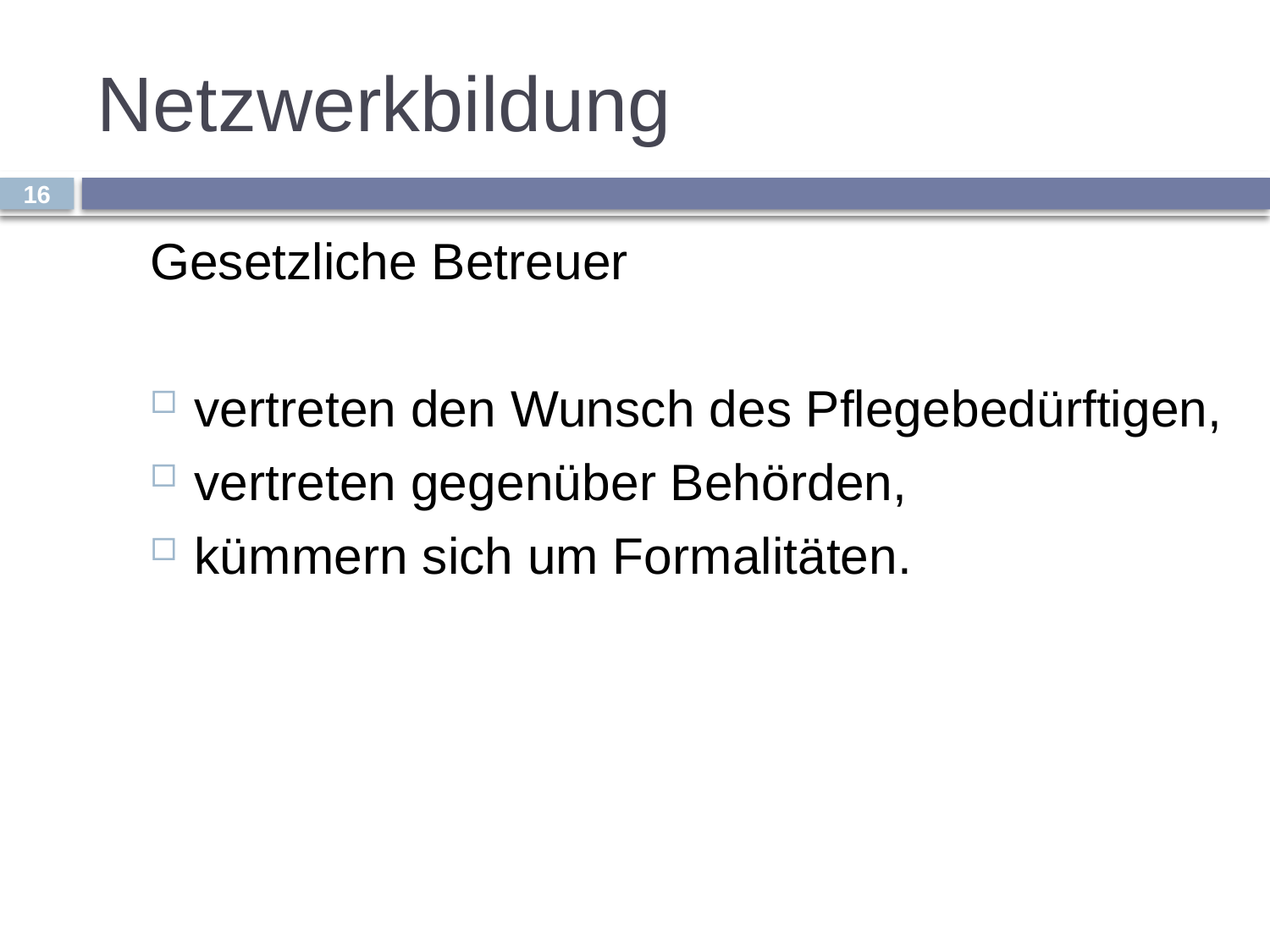

# Netzwerkbildung
16
Gesetzliche Betreuer

vertreten den Wunsch des Pflegebedürftigen,
vertreten gegenüber Behörden,
kümmern sich um Formalitäten.